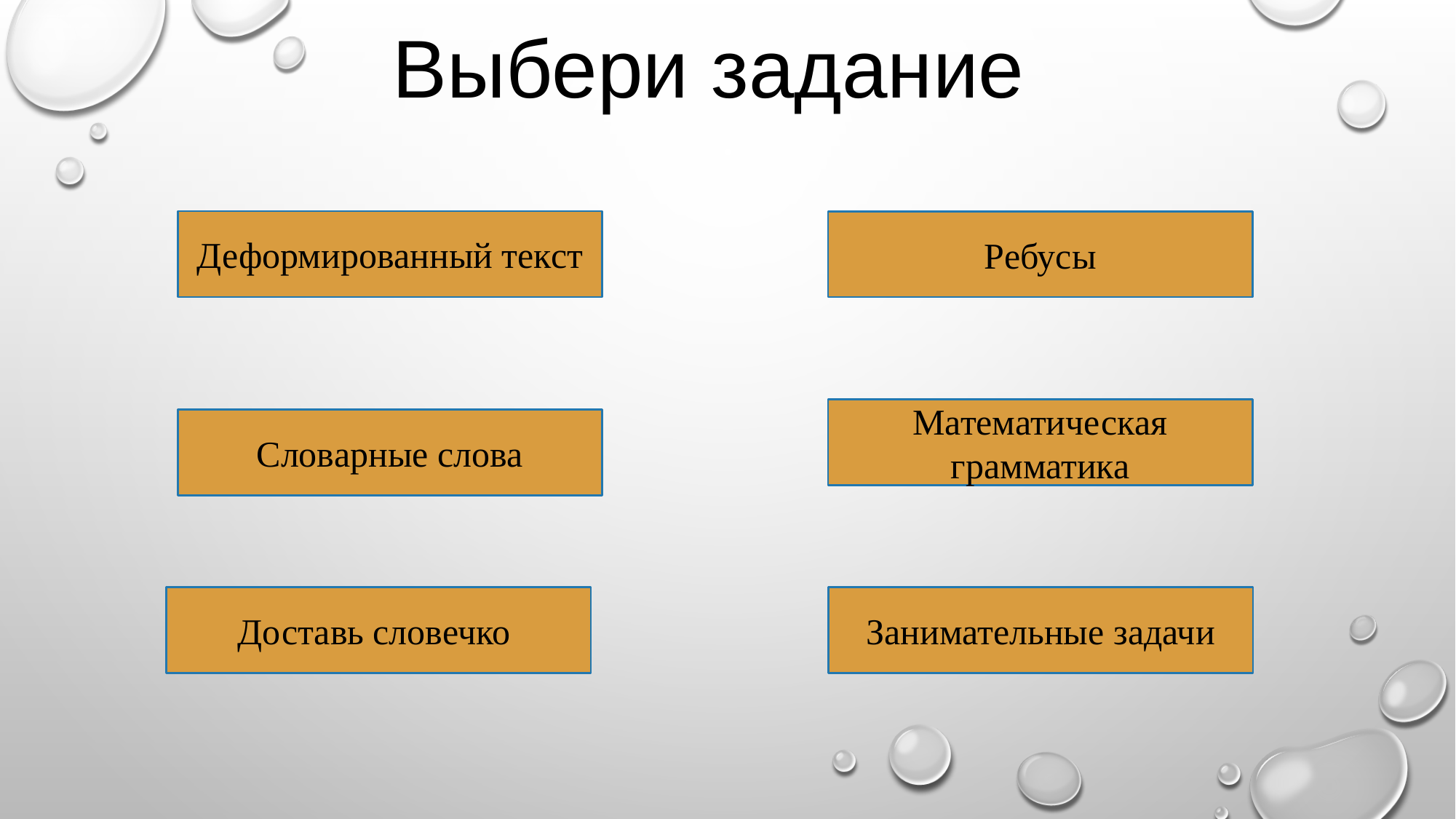

Выбери задание
Деформированный текст
Ребусы
Математическая грамматика
Словарные слова
Доставь словечко
Занимательные задачи